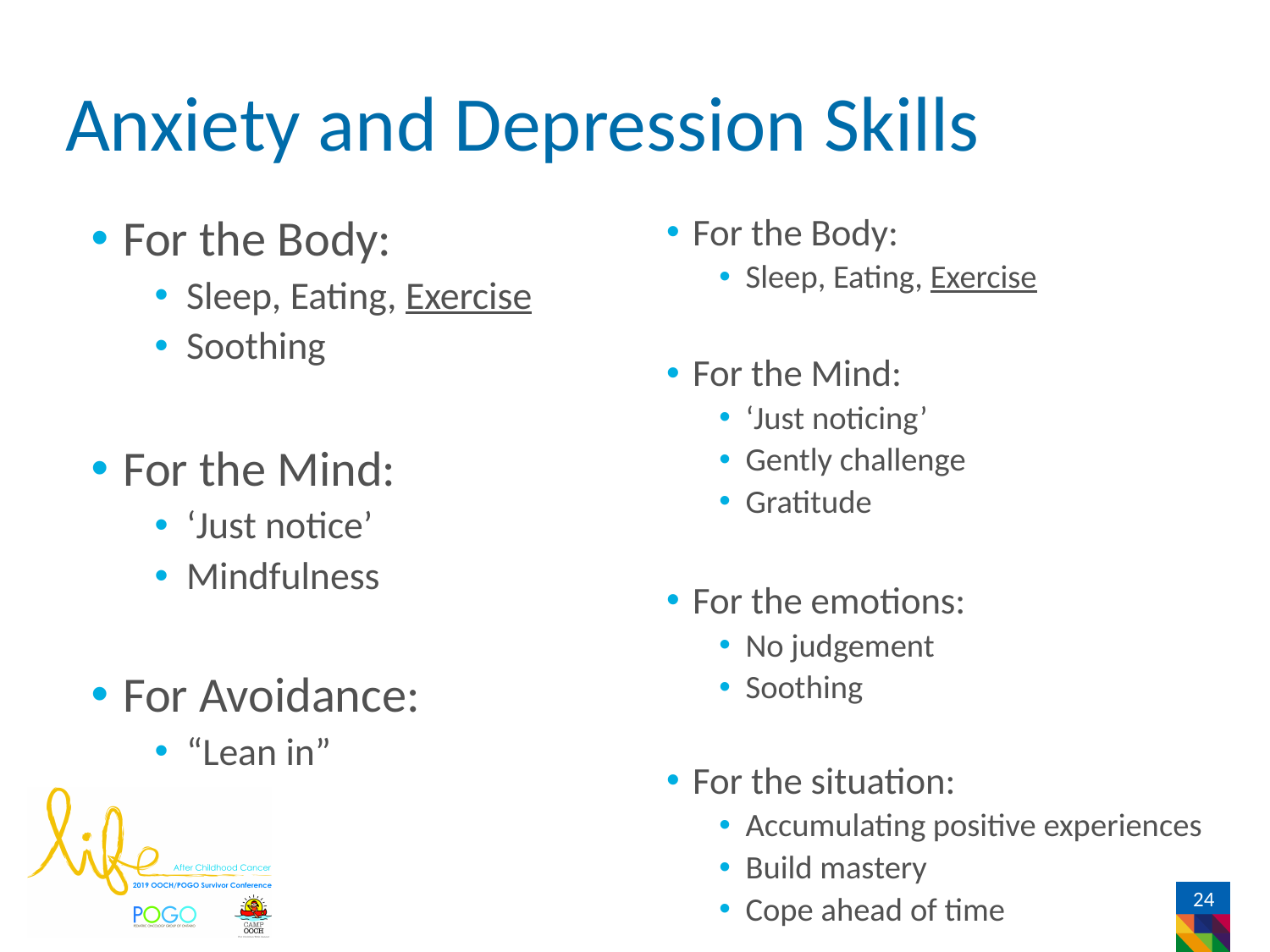

# Anxiety and Depression Skills
For the Body:
Sleep, Eating, Exercise

For the Mind:
‘Just noticing’
Gently challenge
Gratitude

For the emotions:
No judgement
Soothing

For the situation:
Accumulating positive experiences
Build mastery
Cope ahead of time

For the Body:
Sleep, Eating, Exercise
Soothing

For the Mind:
‘Just notice’
Mindfulness

For Avoidance:
“Lean in”